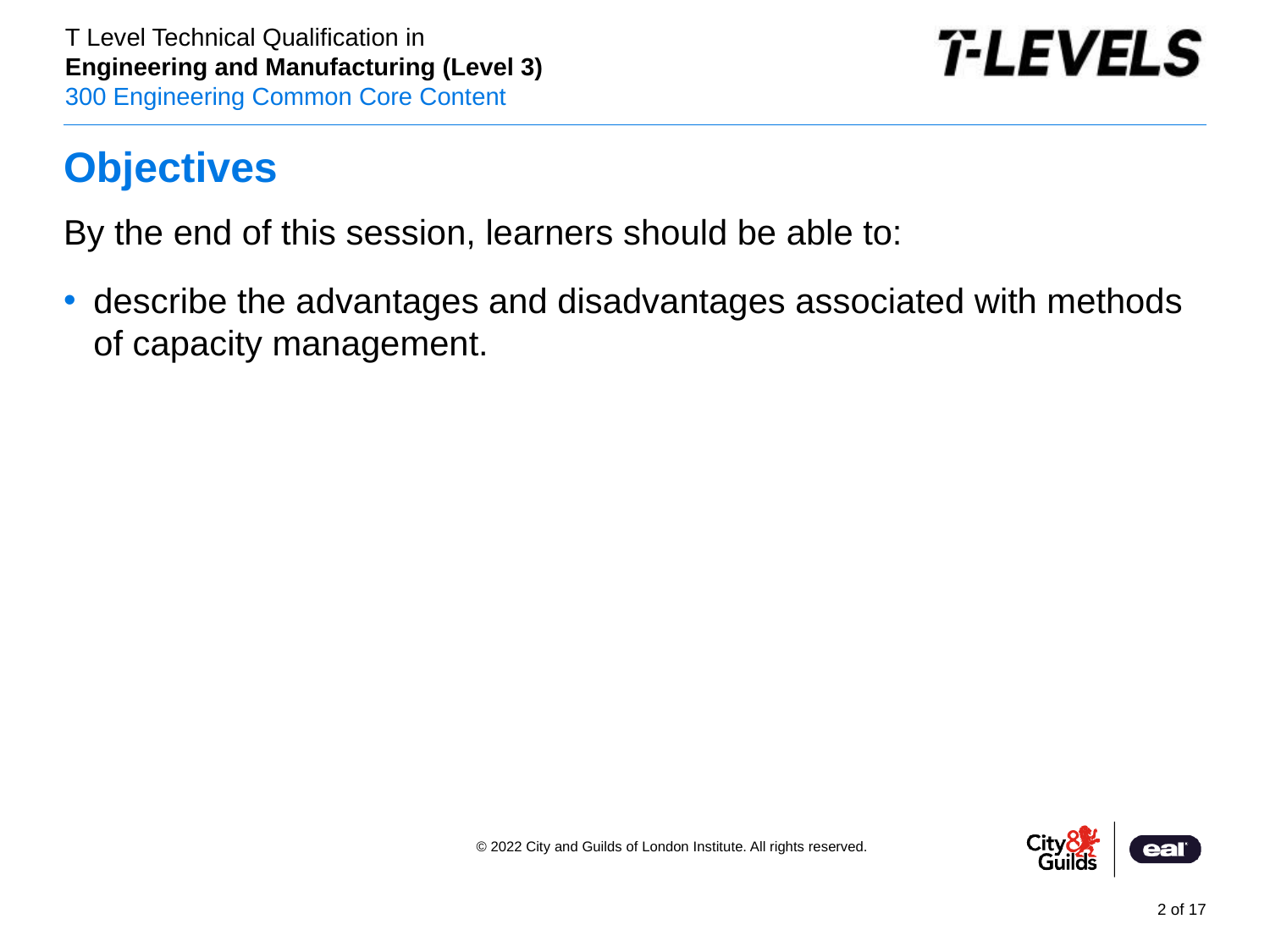

# Objectives
By the end of this session, learners should be able to:
describe the advantages and disadvantages associated with methods of capacity management.